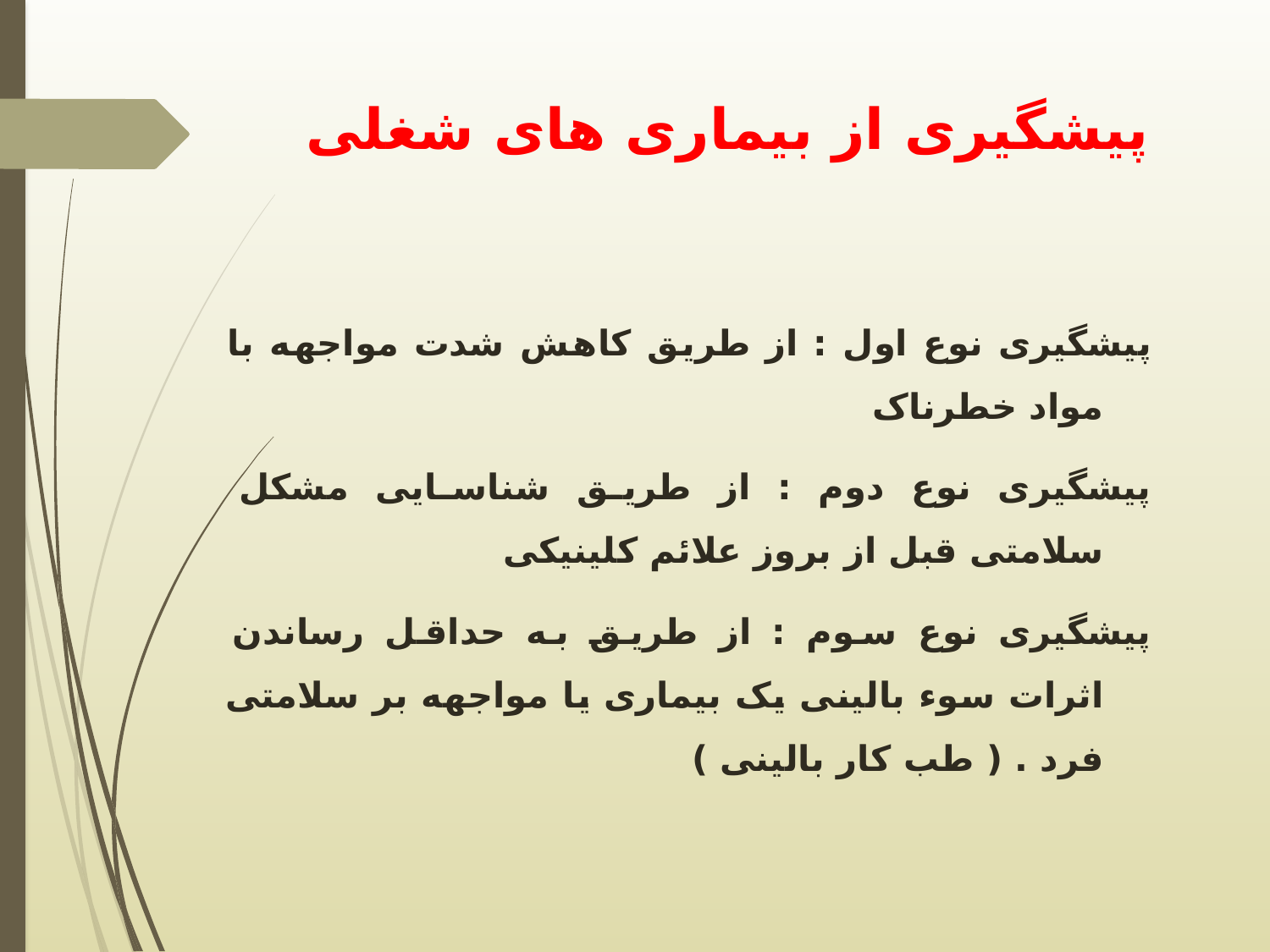

# پیشگیری از بیماری های شغلی

پیشگیری نوع اول : از طریق کاهش شدت مواجهه با مواد خطرناک
پیشگیری نوع دوم : از طریق شناسایی مشکل سلامتی قبل از بروز علائم کلینیکی
پیشگیری نوع سوم : از طریق به حداقل رساندن اثرات سوء بالینی یک بیماری یا مواجهه بر سلامتی فرد . ( طب کار بالینی )